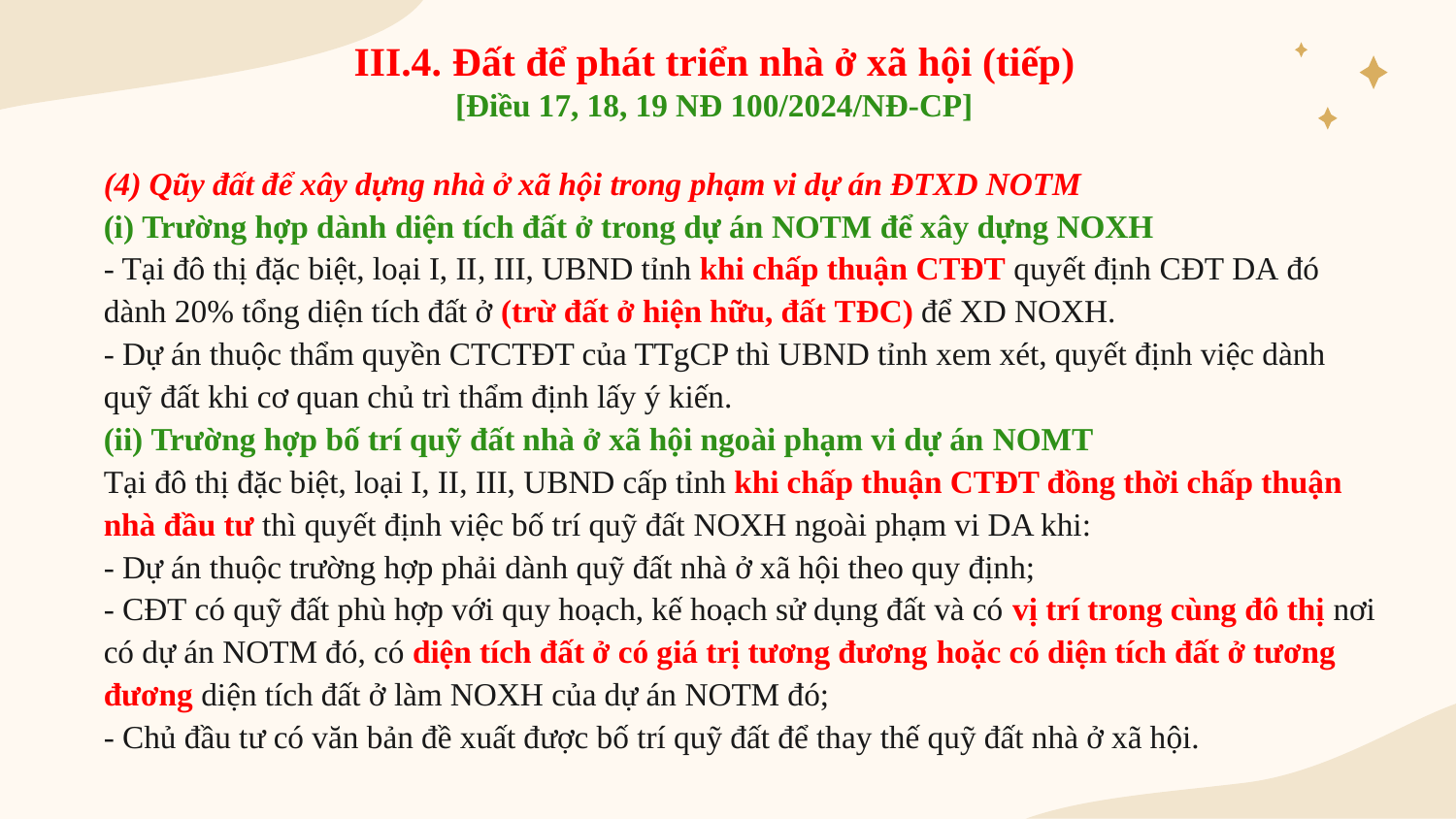

III.4. Đất để phát triển nhà ở xã hội (tiếp)
[Điều 17, 18, 19 NĐ 100/2024/NĐ-CP]

# (4) Qũy đất để xây dựng nhà ở xã hội trong phạm vi dự án ĐTXD NOTM (i) Trường hợp dành diện tích đất ở trong dự án NOTM để xây dựng NOXH - Tại đô thị đặc biệt, loại I, II, III, UBND tỉnh khi chấp thuận CTĐT quyết định CĐT DA đó dành 20% tổng diện tích đất ở (trừ đất ở hiện hữu, đất TĐC) để XD NOXH. - Dự án thuộc thẩm quyền CTCTĐT của TTgCP thì UBND tỉnh xem xét, quyết định việc dành quỹ đất khi cơ quan chủ trì thẩm định lấy ý kiến. (ii) Trường hợp bố trí quỹ đất nhà ở xã hội ngoài phạm vi dự án NOMT Tại đô thị đặc biệt, loại I, II, III, UBND cấp tỉnh khi chấp thuận CTĐT đồng thời chấp thuận nhà đầu tư thì quyết định việc bố trí quỹ đất NOXH ngoài phạm vi DA khi: - Dự án thuộc trường hợp phải dành quỹ đất nhà ở xã hội theo quy định; - CĐT có quỹ đất phù hợp với quy hoạch, kế hoạch sử dụng đất và có vị trí trong cùng đô thị nơi có dự án NOTM đó, có diện tích đất ở có giá trị tương đương hoặc có diện tích đất ở tương đương diện tích đất ở làm NOXH của dự án NOTM đó; - Chủ đầu tư có văn bản đề xuất được bố trí quỹ đất để thay thế quỹ đất nhà ở xã hội.